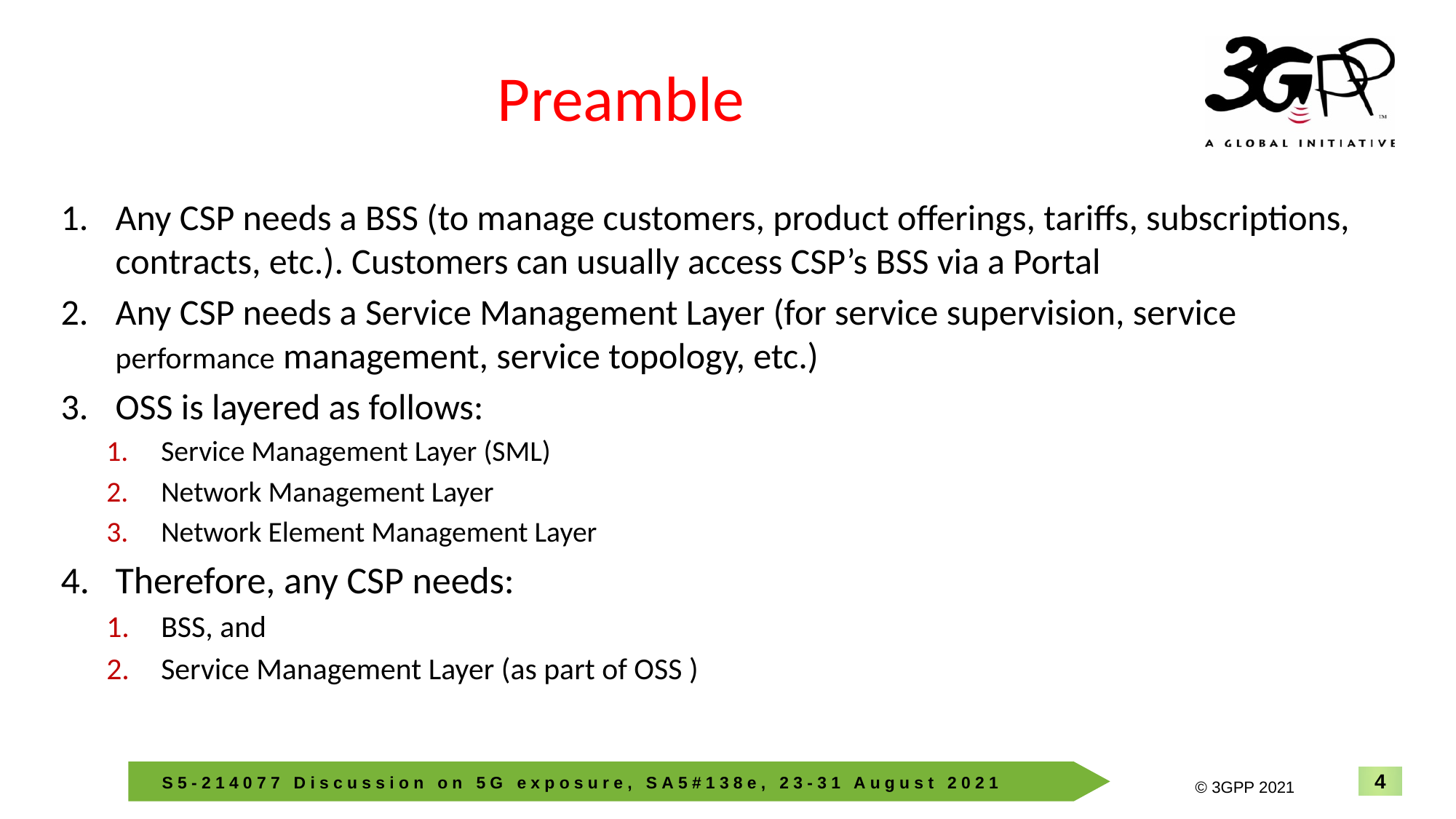

# Preamble
Any CSP needs a BSS (to manage customers, product offerings, tariffs, subscriptions, contracts, etc.). Customers can usually access CSP’s BSS via a Portal
Any CSP needs a Service Management Layer (for service supervision, service performance management, service topology, etc.)
OSS is layered as follows:
Service Management Layer (SML)
Network Management Layer
Network Element Management Layer
Therefore, any CSP needs:
BSS, and
Service Management Layer (as part of OSS )